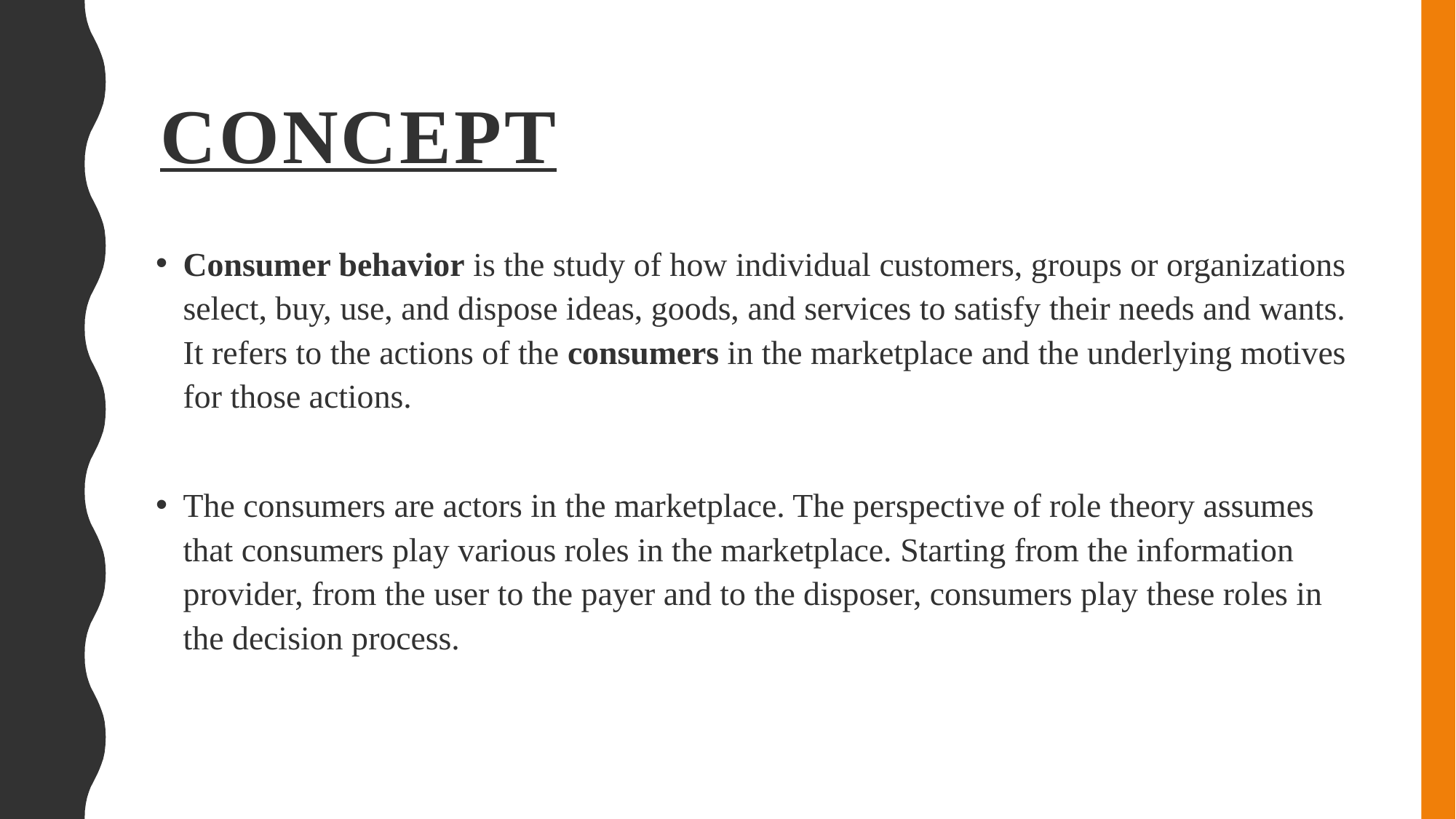

# Concept
Consumer behavior is the study of how individual customers, groups or organizations select, buy, use, and dispose ideas, goods, and services to satisfy their needs and wants. It refers to the actions of the consumers in the marketplace and the underlying motives for those actions.

The consumers are actors in the marketplace. The per­spective of role theory assumes that consumers play various roles in the marketplace. Starting from the information provider, from the user to the payer and to the disposer, consumers play these roles in the decision process.